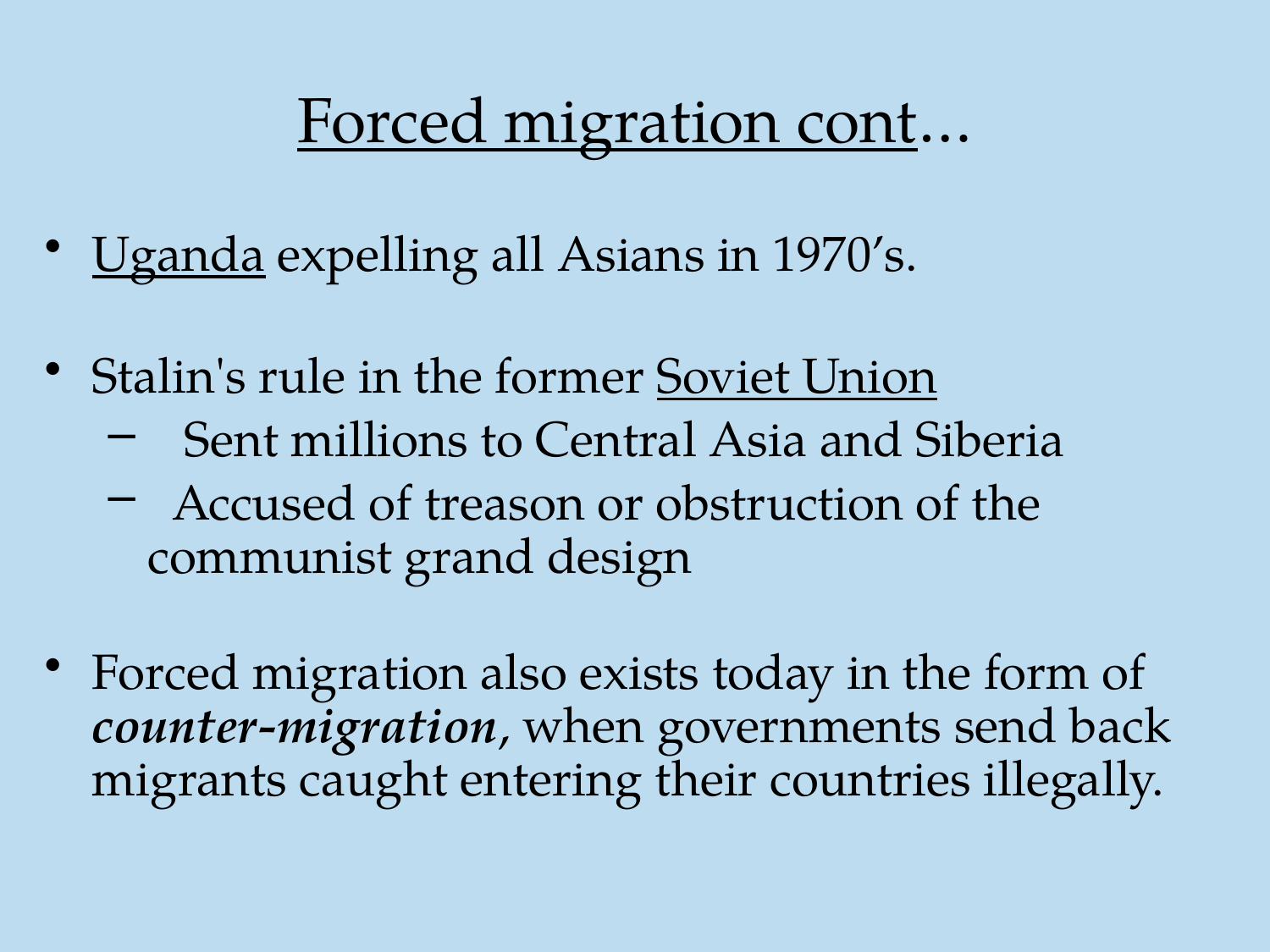

# Forced migration cont…
Uganda expelling all Asians in 1970’s.
Stalin's rule in the former Soviet Union
   Sent millions to Central Asia and Siberia
  Accused of treason or obstruction of the communist grand design
Forced migration also exists today in the form of counter-migration, when governments send back migrants caught entering their countries illegally.